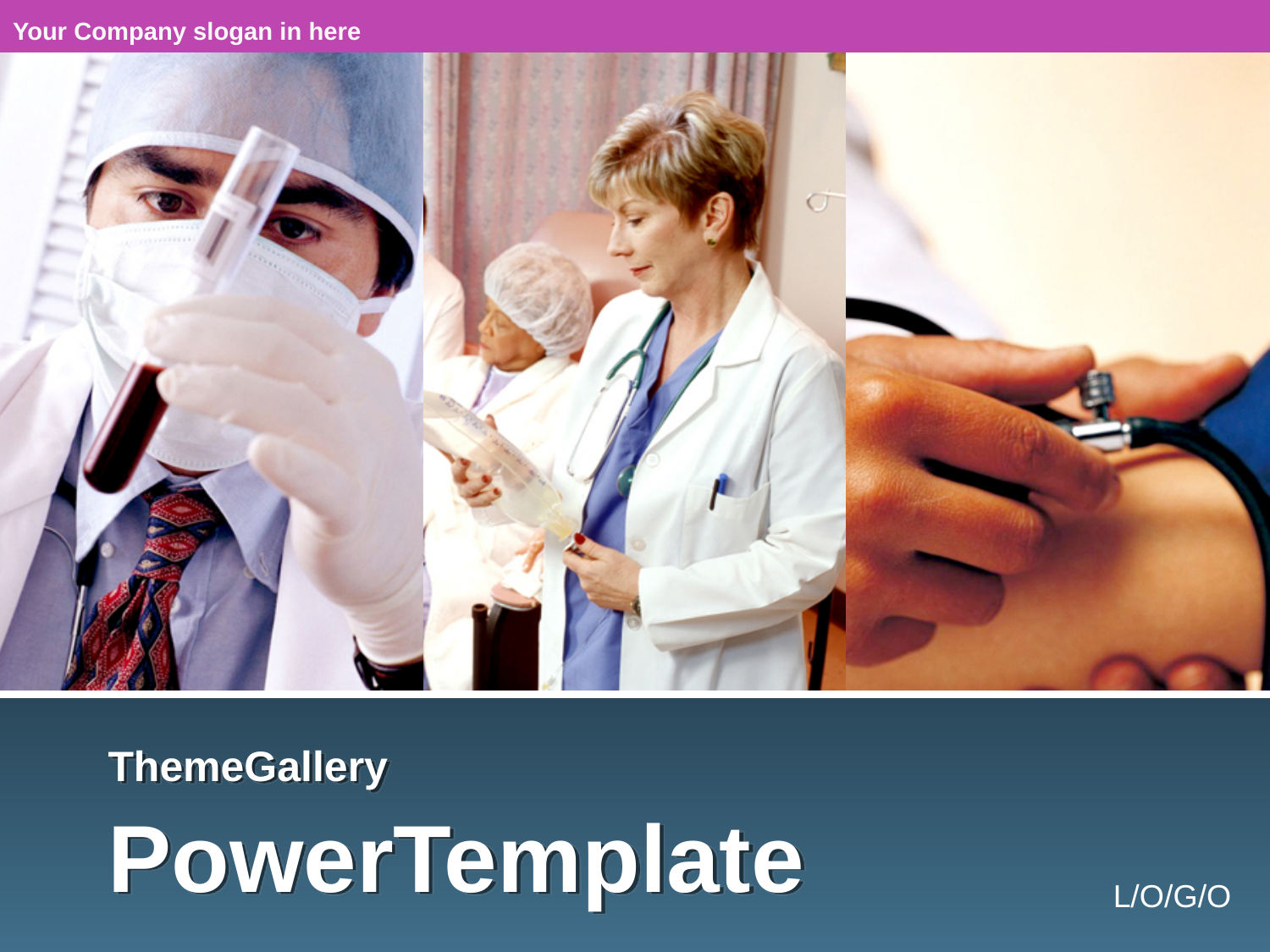

Your Company slogan in here
# ThemeGallery PowerTemplate